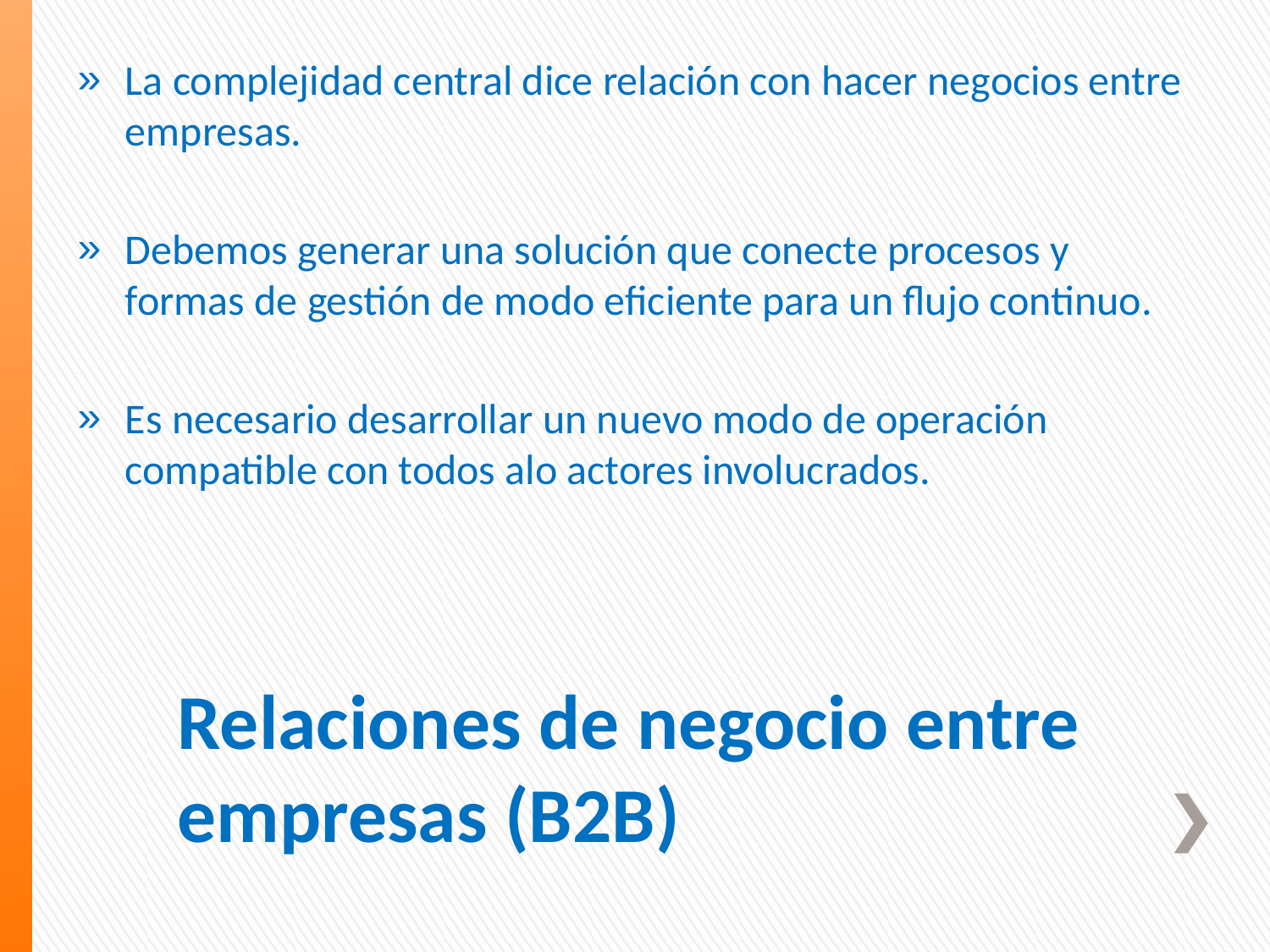

La complejidad central dice relación con hacer negocios entre empresas.

Debemos generar una solución que conecte procesos y formas de gestión de modo eficiente para un flujo continuo.

Es necesario desarrollar un nuevo modo de operación compatible con todos alo actores involucrados.
# Relaciones de negocio entre empresas (B2B)